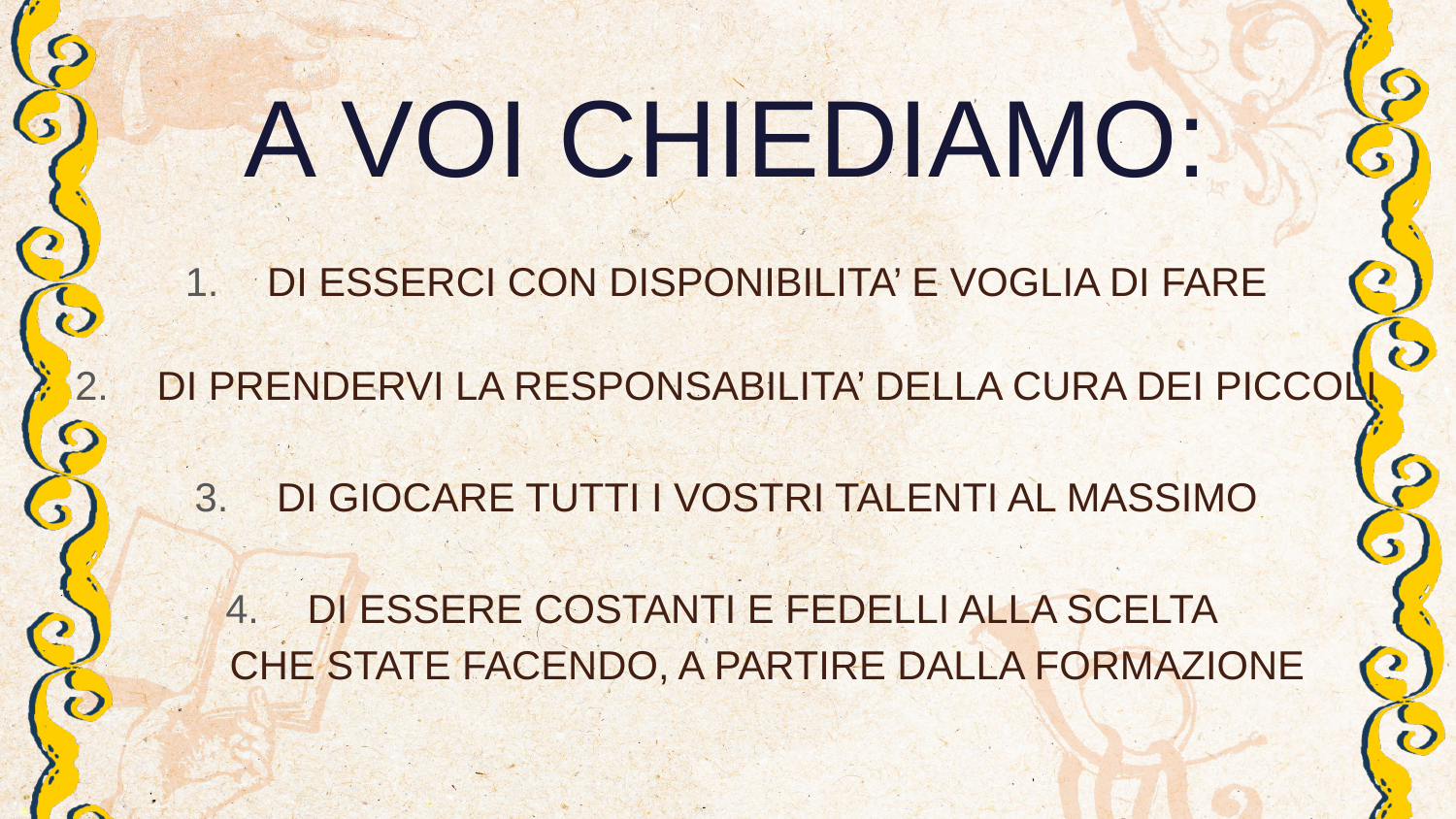

A VOI CHIEDIAMO:
DI ESSERCI CON DISPONIBILITA’ E VOGLIA DI FARE
DI PRENDERVI LA RESPONSABILITA’ DELLA CURA DEI PICCOLI
DI GIOCARE TUTTI I VOSTRI TALENTI AL MASSIMO
DI ESSERE COSTANTI E FEDELLI ALLA SCELTA
CHE STATE FACENDO, A PARTIRE DALLA FORMAZIONE